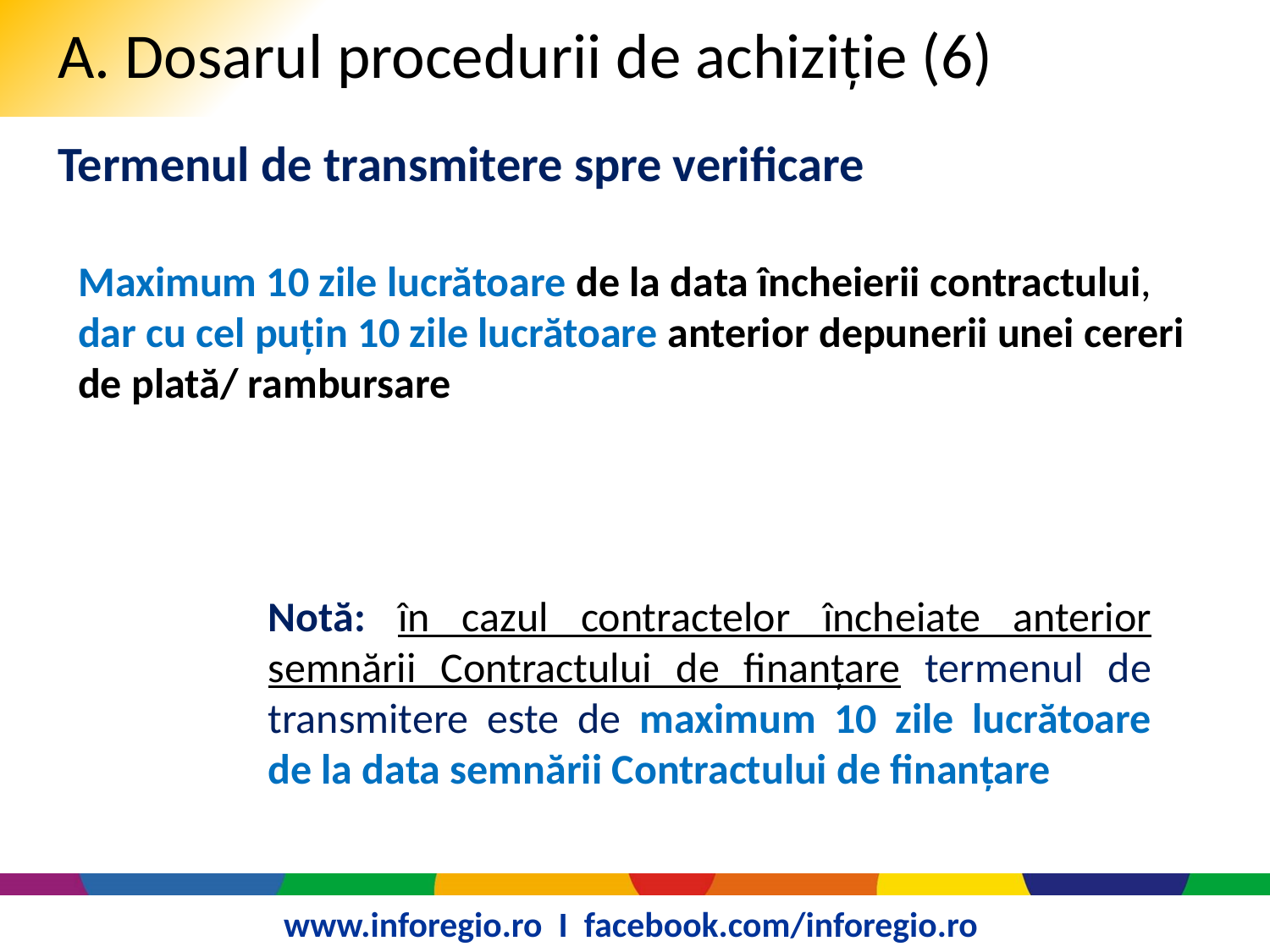

# A. Dosarul procedurii de achiziție (6)
Termenul de transmitere spre verificare

Maximum 10 zile lucrătoare de la data încheierii contractului, dar cu cel puțin 10 zile lucrătoare anterior depunerii unei cereri de plată/ rambursare
Notă: în cazul contractelor încheiate anterior semnării Contractului de finanțare termenul de transmitere este de maximum 10 zile lucrătoare de la data semnării Contractului de finanțare